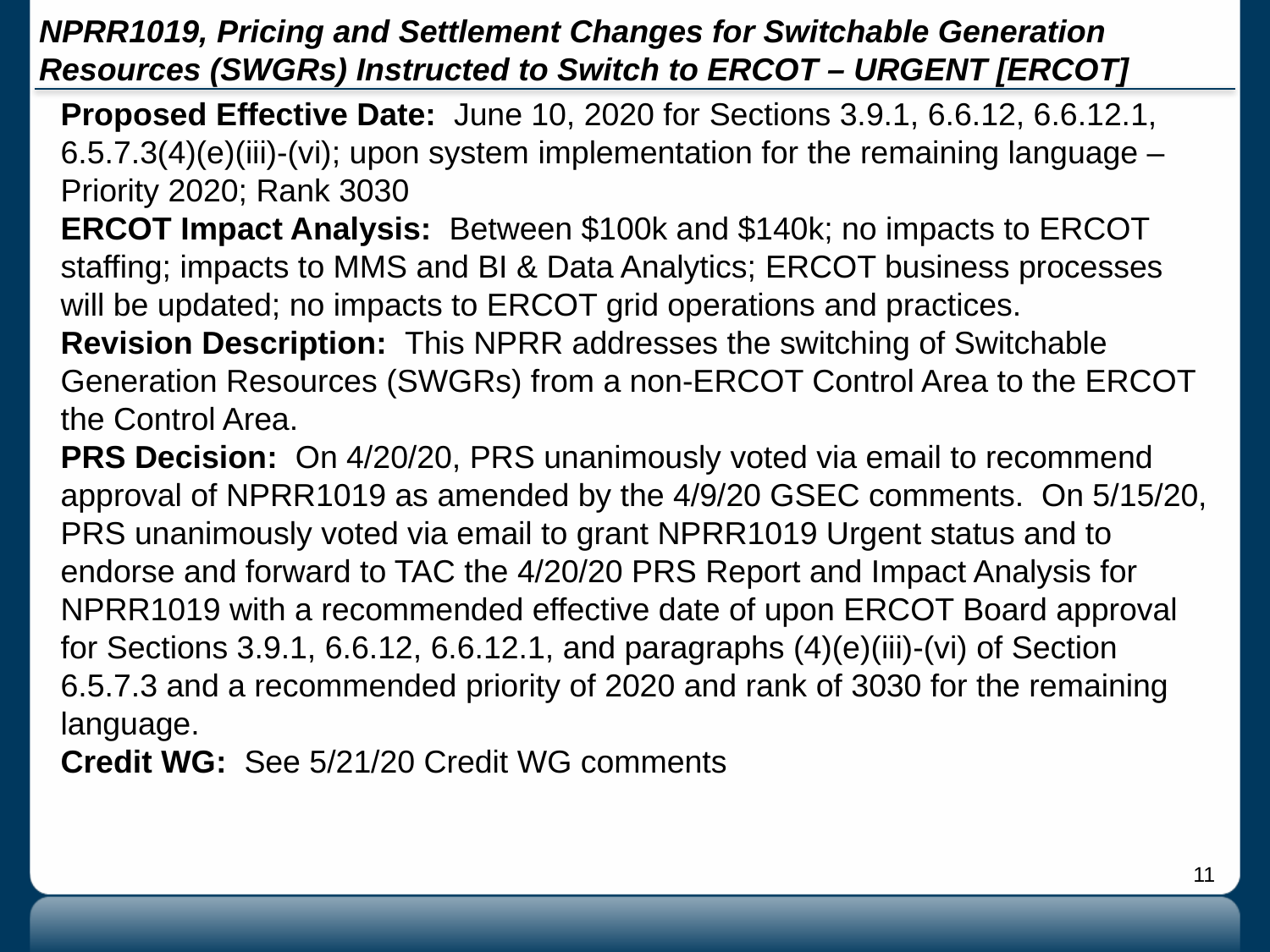

# NPRR1019, Pricing and Settlement Changes for Switchable Generation Resources (SWGRs) Instructed to Switch to ERCOT – URGENT [ERCOT]
Proposed Effective Date:  June 10, 2020 for Sections 3.9.1, 6.6.12, 6.6.12.1, 6.5.7.3(4)(e)(iii)-(vi); upon system implementation for the remaining language – Priority 2020; Rank 3030
ERCOT Impact Analysis:  Between $100k and $140k; no impacts to ERCOT staffing; impacts to MMS and BI & Data Analytics; ERCOT business processes will be updated; no impacts to ERCOT grid operations and practices.
Revision Description:  This NPRR addresses the switching of Switchable Generation Resources (SWGRs) from a non-ERCOT Control Area to the ERCOT the Control Area.
PRS Decision:  On 4/20/20, PRS unanimously voted via email to recommend approval of NPRR1019 as amended by the 4/9/20 GSEC comments.  On 5/15/20, PRS unanimously voted via email to grant NPRR1019 Urgent status and to endorse and forward to TAC the 4/20/20 PRS Report and Impact Analysis for NPRR1019 with a recommended effective date of upon ERCOT Board approval for Sections 3.9.1, 6.6.12, 6.6.12.1, and paragraphs (4)(e)(iii)-(vi) of Section 6.5.7.3 and a recommended priority of 2020 and rank of 3030 for the remaining language.
Credit WG:  See 5/21/20 Credit WG comments